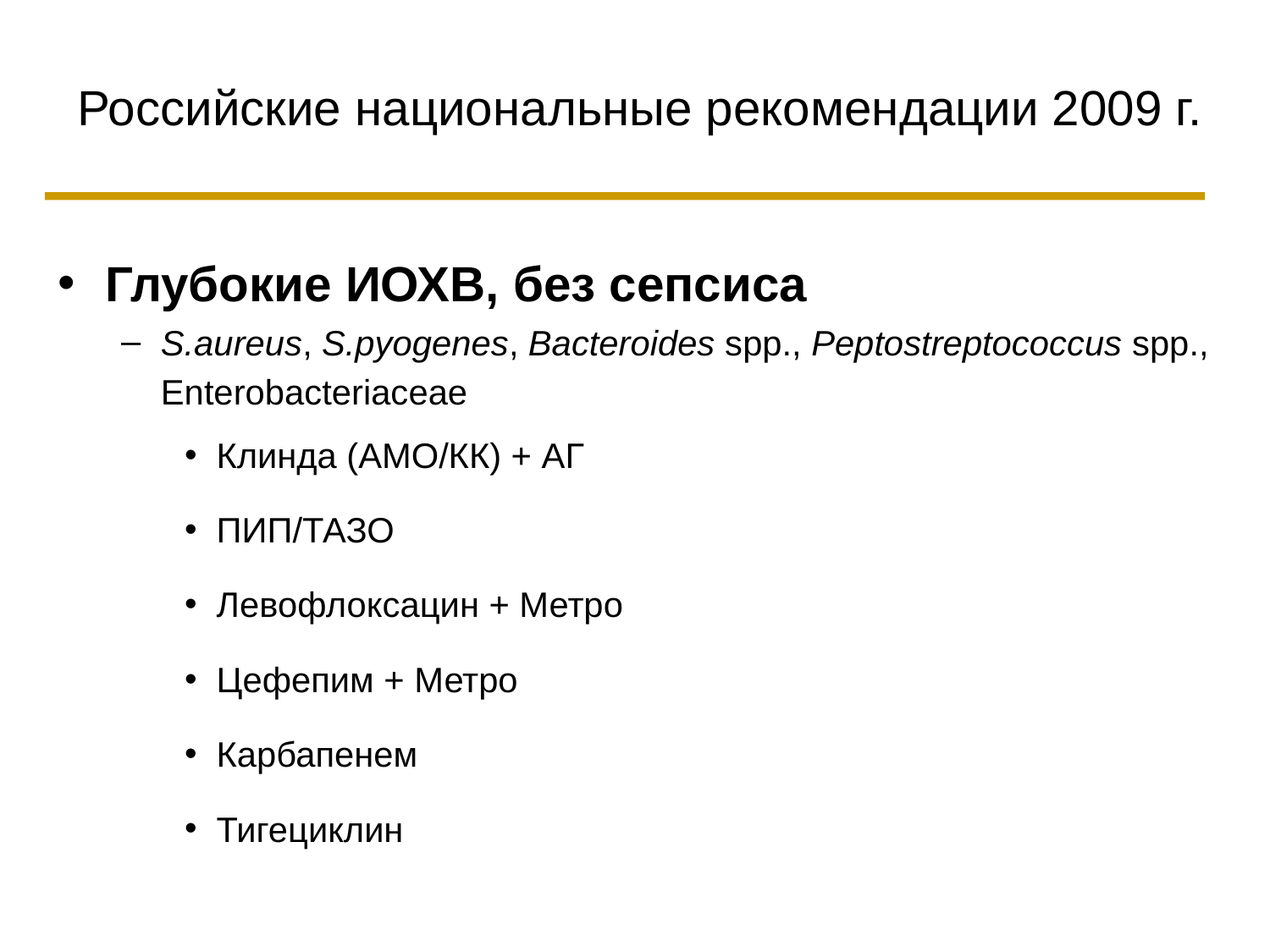

# Российские национальные рекомендации 2009 г.

Глубокие ИОХВ, без сепсиса
S.aureus, S.pyogenes, Bacteroides spp., Peptostreptococcus spp., Enterobacteriaceae
Клинда (АМО/КК) + АГ
ПИП/ТАЗО
Левофлоксацин + Метро
Цефепим + Метро
Карбапенем
Тигециклин